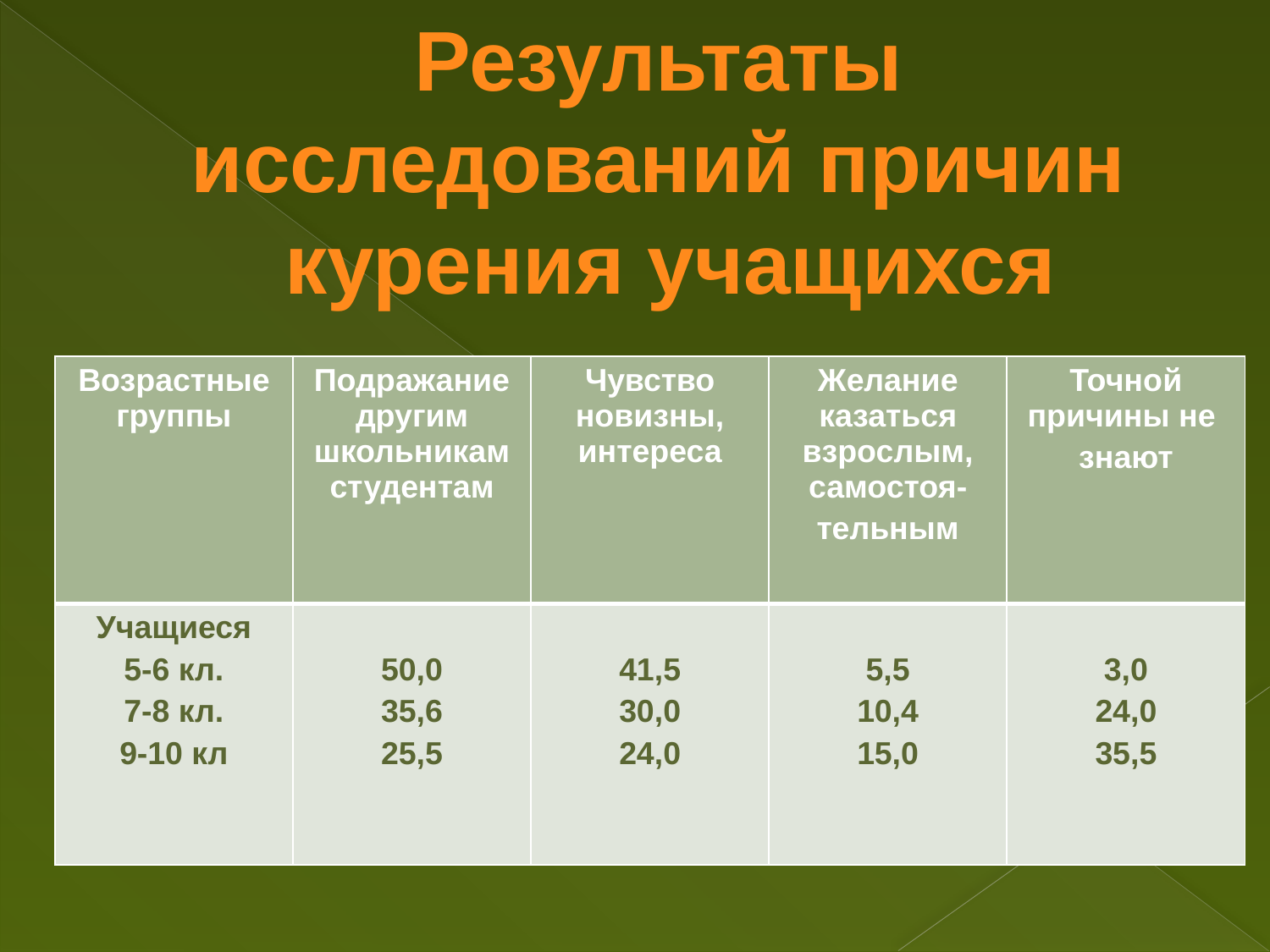

Результаты
исследований причин
курения учащихся
| Возрастные группы | Подражание другим школьникам студентам | Чувство новизны, интереса | Желание казаться взрослым, самостоя- тельным | Точной причины не знают |
| --- | --- | --- | --- | --- |
| Учащиеся 5-6 кл. 7-8 кл. 9-10 кл | 50,0 35,6 25,5 | 41,5 30,0 24,0 | 5,5 10,4 15,0 | 3,0 24,0 35,5 |